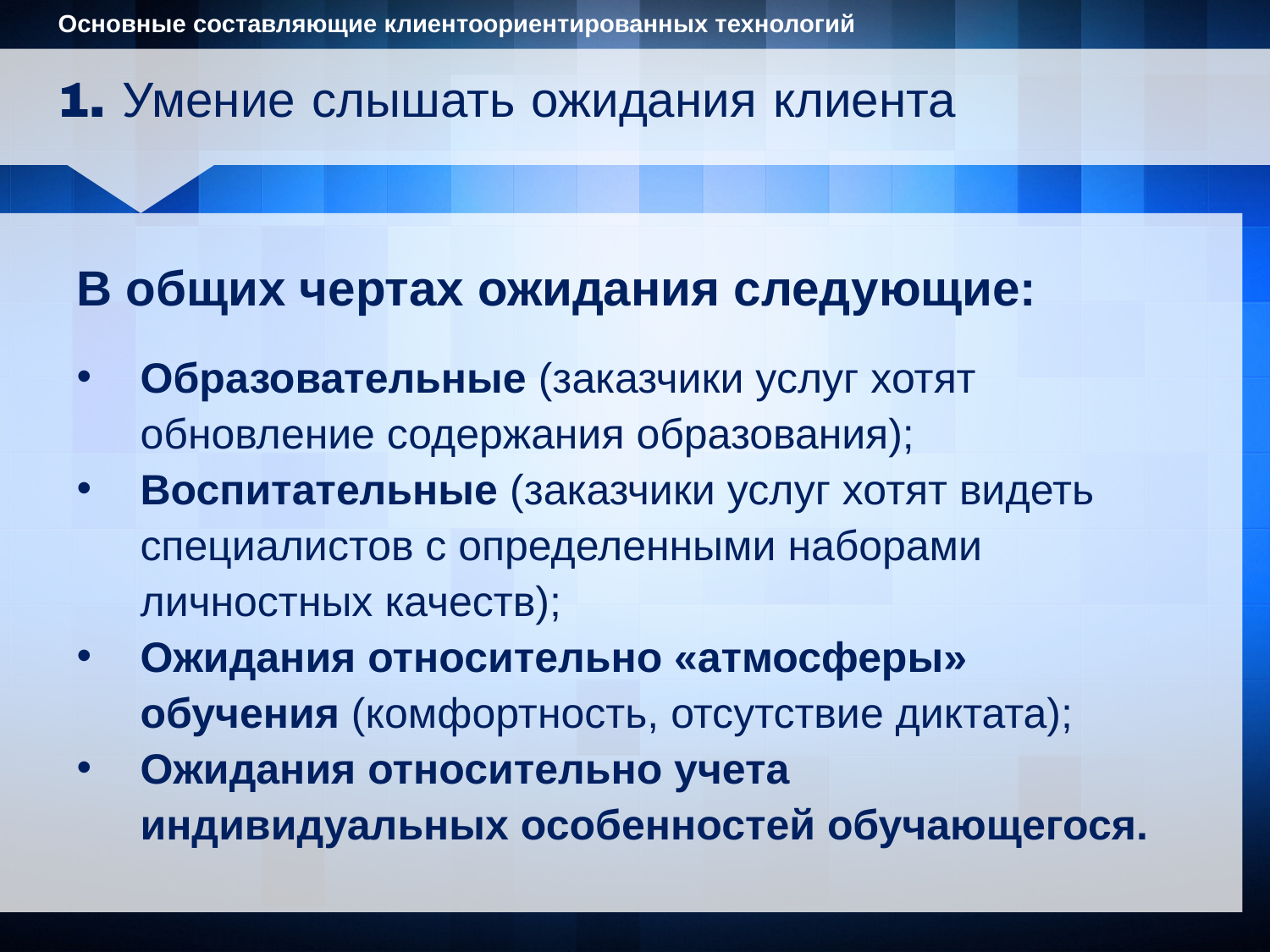

Основные составляющие клиентоориентированных технологий

1. Умение слышать ожидания клиента

В общих чертах ожидания следующие:
Образовательные (заказчики услуг хотят обновление содержания образования);
Воспитательные (заказчики услуг хотят видеть специалистов с определенными наборами личностных качеств);
Ожидания относительно «атмосферы» обучения (комфортность, отсутствие диктата);
Ожидания относительно учета индивидуальных особенностей обучающегося.